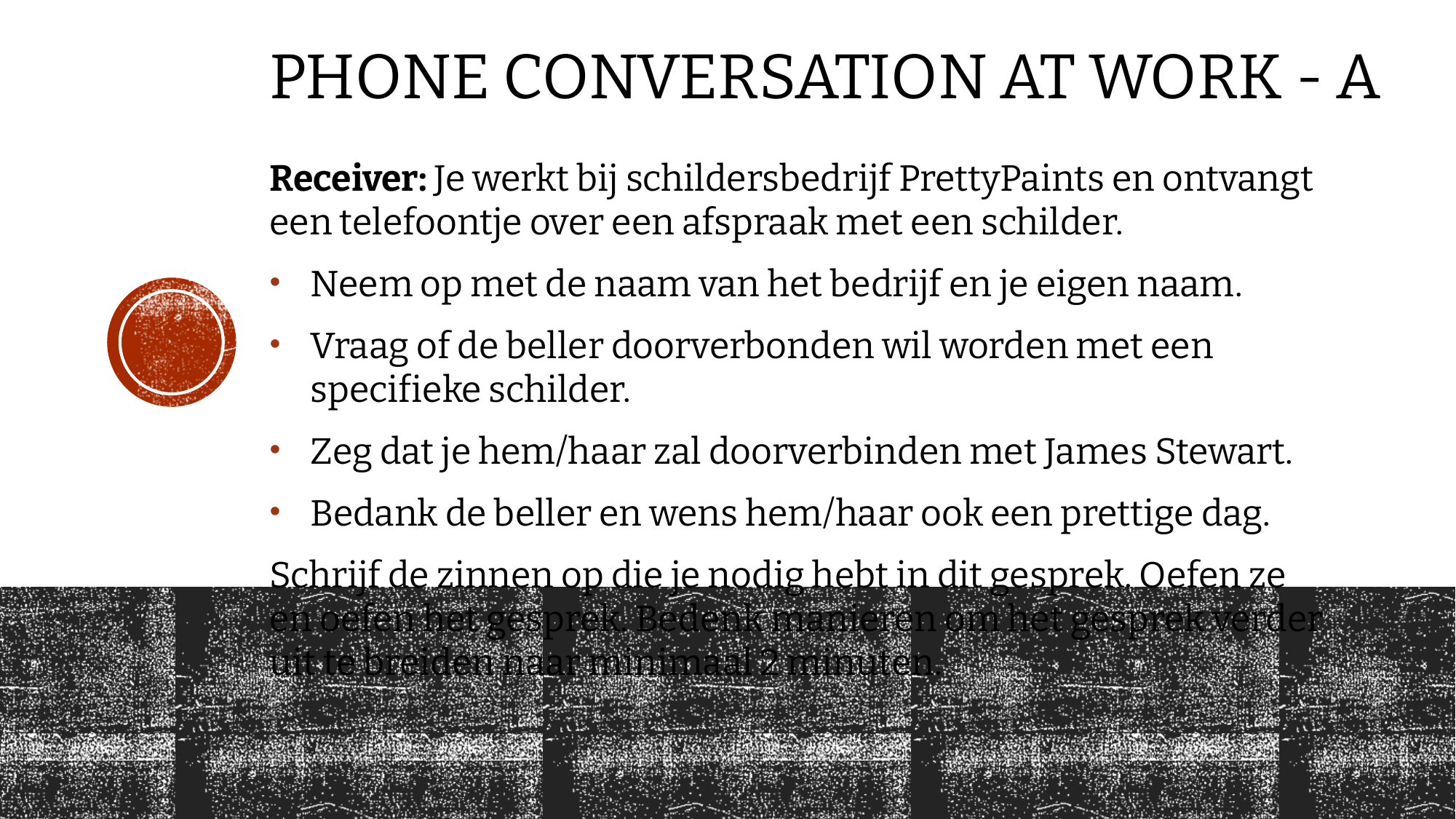

# Phone conversation at work - a
Receiver: Je werkt bij schildersbedrijf PrettyPaints en ontvangt een telefoontje over een afspraak met een schilder.
Neem op met de naam van het bedrijf en je eigen naam.
Vraag of de beller doorverbonden wil worden met een specifieke schilder.
Zeg dat je hem/haar zal doorverbinden met James Stewart.
Bedank de beller en wens hem/haar ook een prettige dag.
Schrijf de zinnen op die je nodig hebt in dit gesprek. Oefen ze en oefen het gesprek. Bedenk manieren om het gesprek verder uit te breiden naar minimaal 2 minuten.